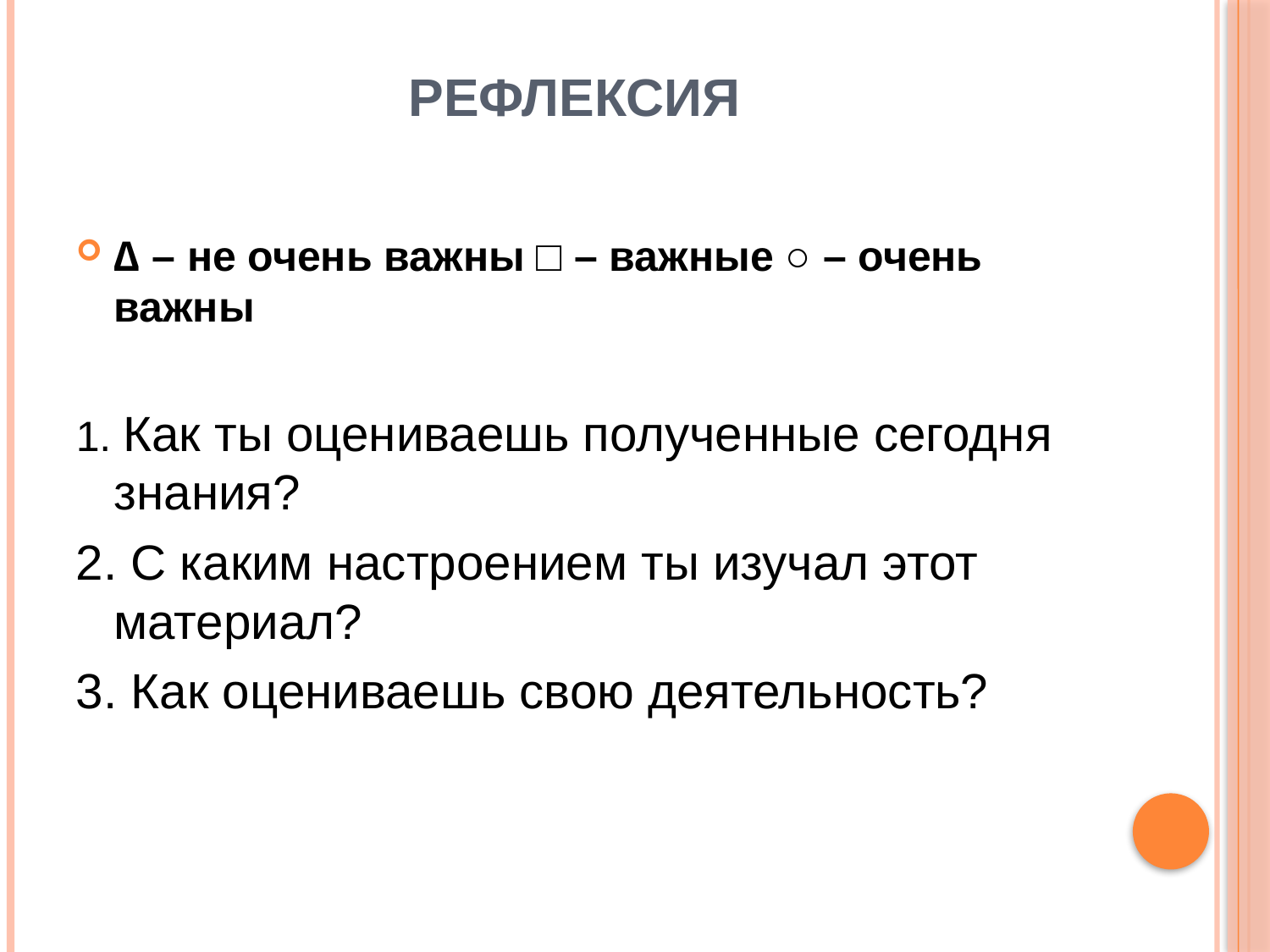

# Рефлексия
∆ – не очень важны □ – важные ○ – очень важны

1. Как ты оцениваешь полученные сегодня знания?
2. С каким настроением ты изучал этот материал?
3. Как оцениваешь свою деятельность?